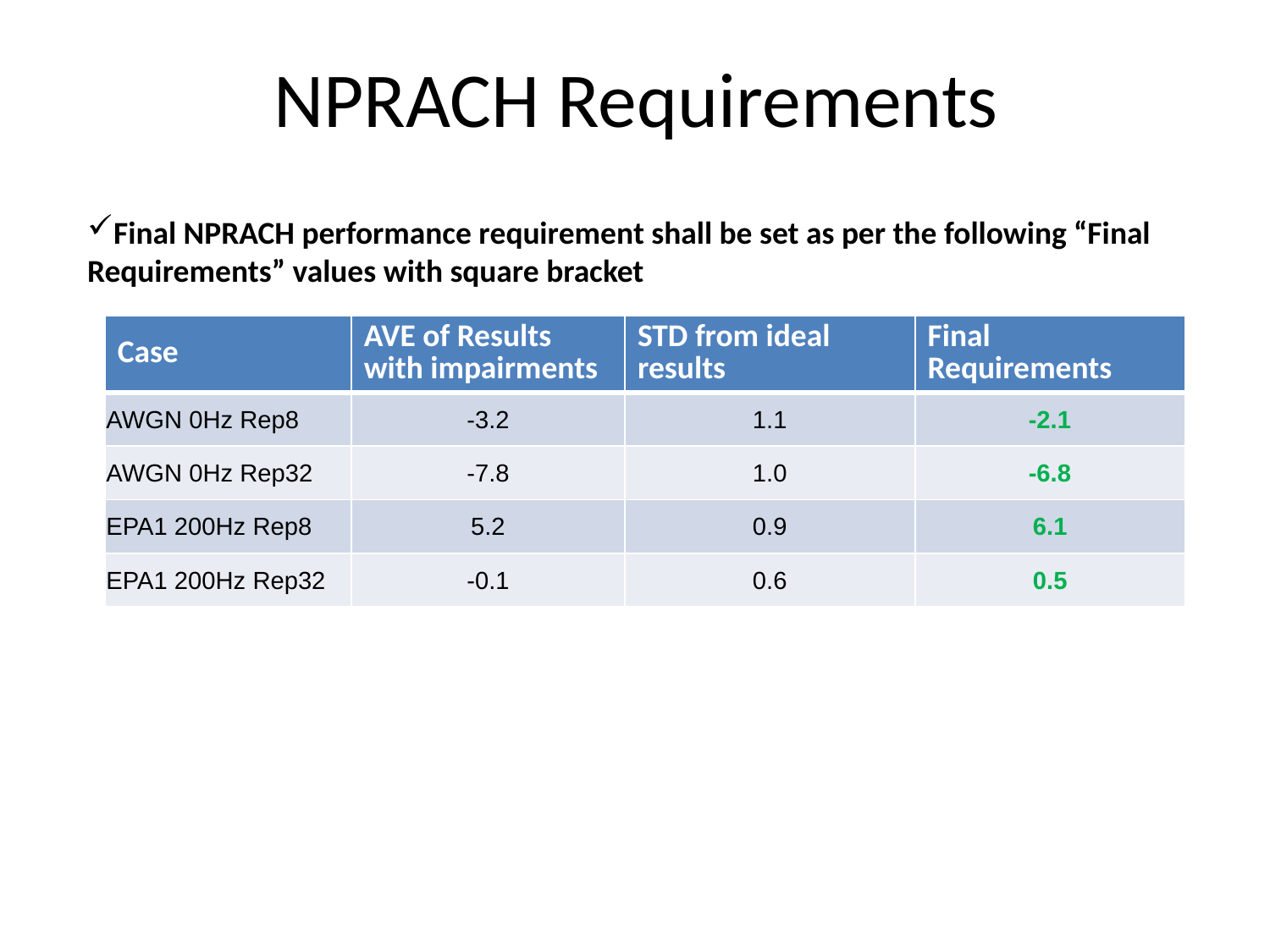

# NPRACH Requirements
Final NPRACH performance requirement shall be set as per the following “Final Requirements” values with square bracket
| Case | AVE of Results with impairments | STD from ideal results | Final Requirements |
| --- | --- | --- | --- |
| AWGN 0Hz Rep8 | -3.2 | 1.1 | -2.1 |
| AWGN 0Hz Rep32 | -7.8 | 1.0 | -6.8 |
| EPA1 200Hz Rep8 | 5.2 | 0.9 | 6.1 |
| EPA1 200Hz Rep32 | -0.1 | 0.6 | 0.5 |